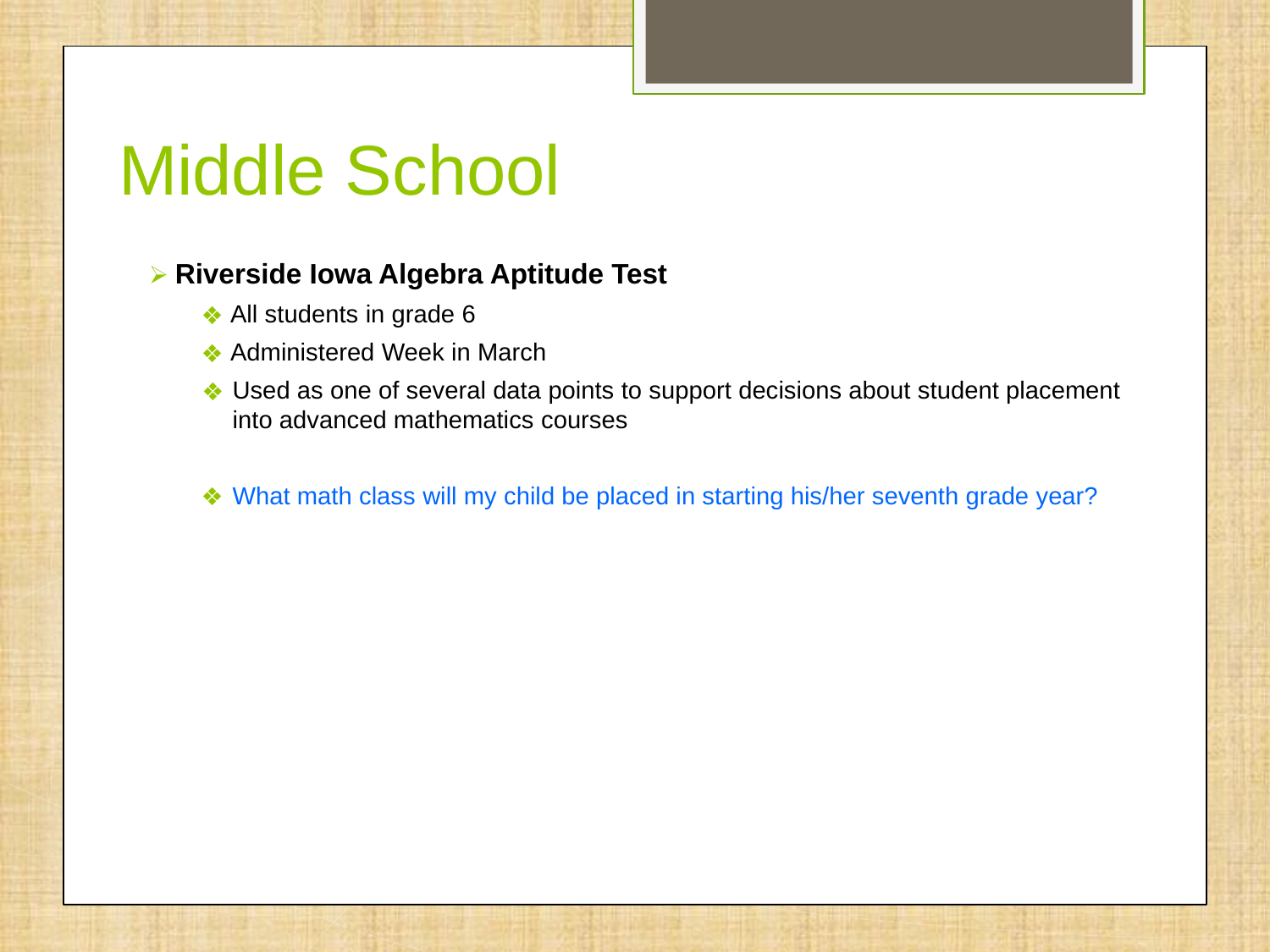

# Middle School
 Riverside Iowa Algebra Aptitude Test
 All students in grade 6
 Administered Week in March
Used as one of several data points to support decisions about student placement into advanced mathematics courses

 What math class will my child be placed in starting his/her seventh grade year?